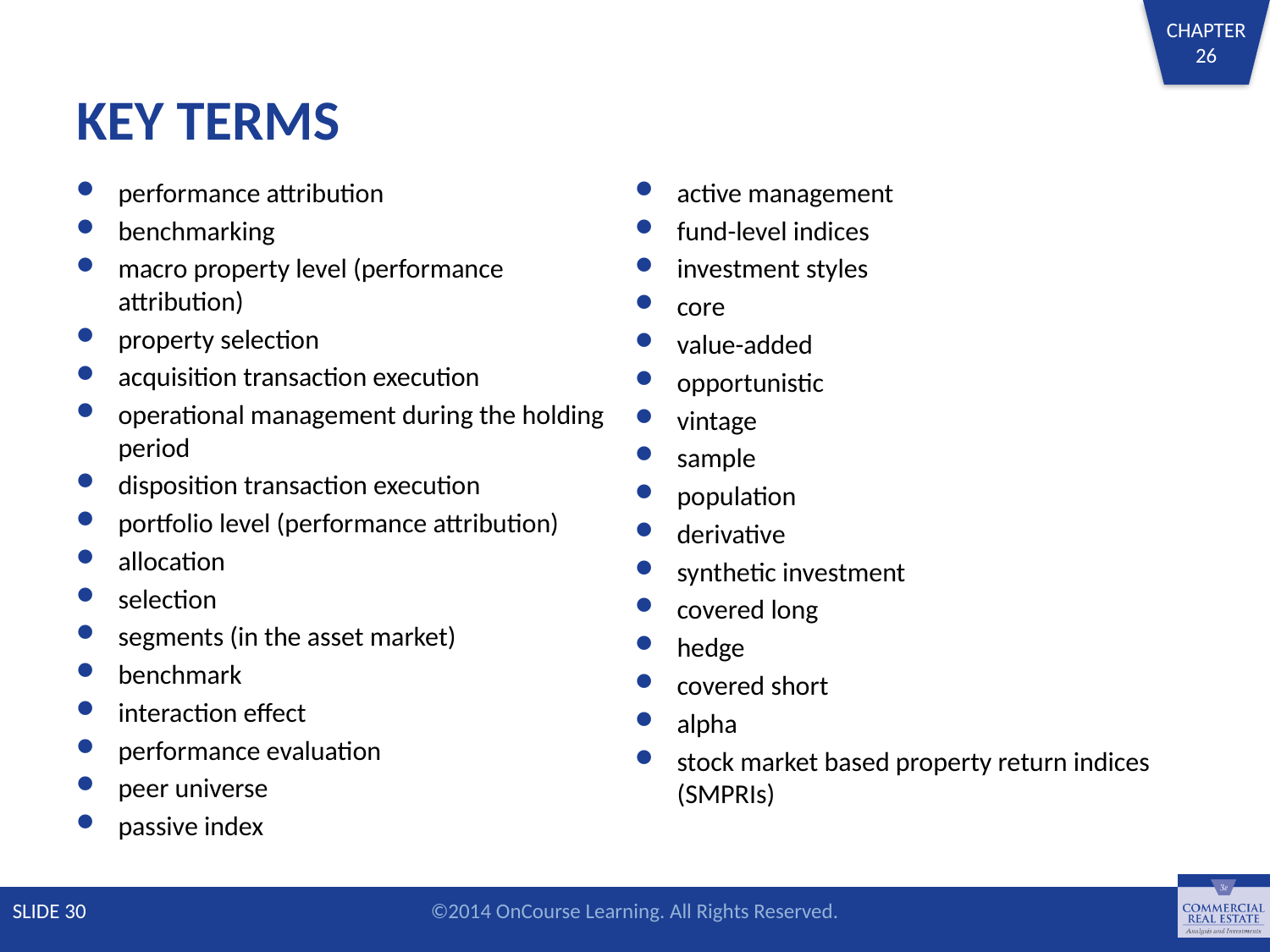

# KEY TERMS
performance attribution
benchmarking
macro property level (performance attribution)
property selection
acquisition transaction execution
operational management during the holding period
disposition transaction execution
portfolio level (performance attribution)
allocation
selection
segments (in the asset market)
benchmark
interaction effect
performance evaluation
peer universe
passive index
active management
fund-level indices
investment styles
core
value-added
opportunistic
vintage
sample
population
derivative
synthetic investment
covered long
hedge
covered short
alpha
stock market based property return indices (SMPRIs)
SLIDE 30